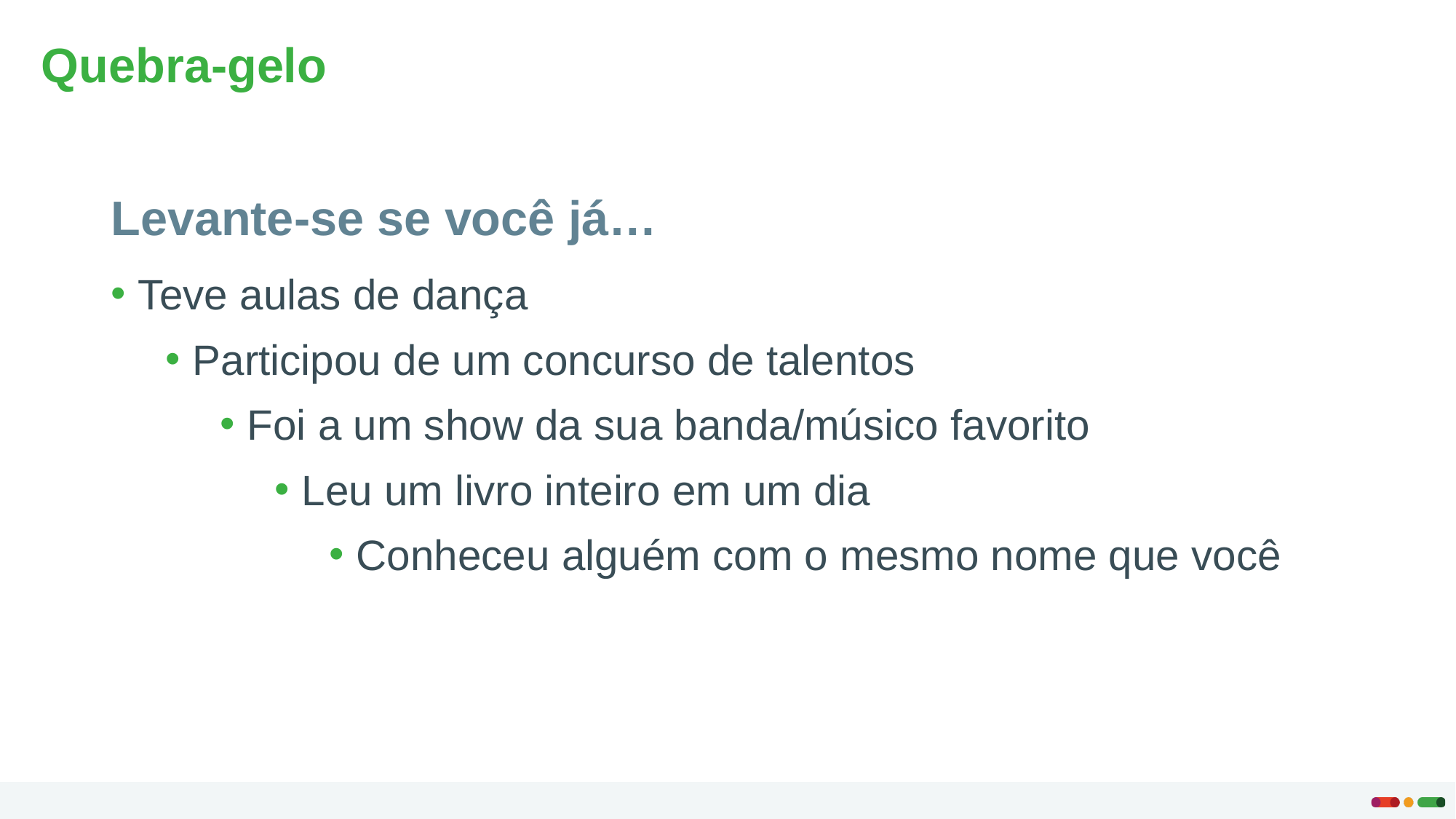

# Quebra-gelo
Levante-se se você já…
Teve aulas de dança
Participou de um concurso de talentos
Foi a um show da sua banda/músico favorito
Leu um livro inteiro em um dia
Conheceu alguém com o mesmo nome que você